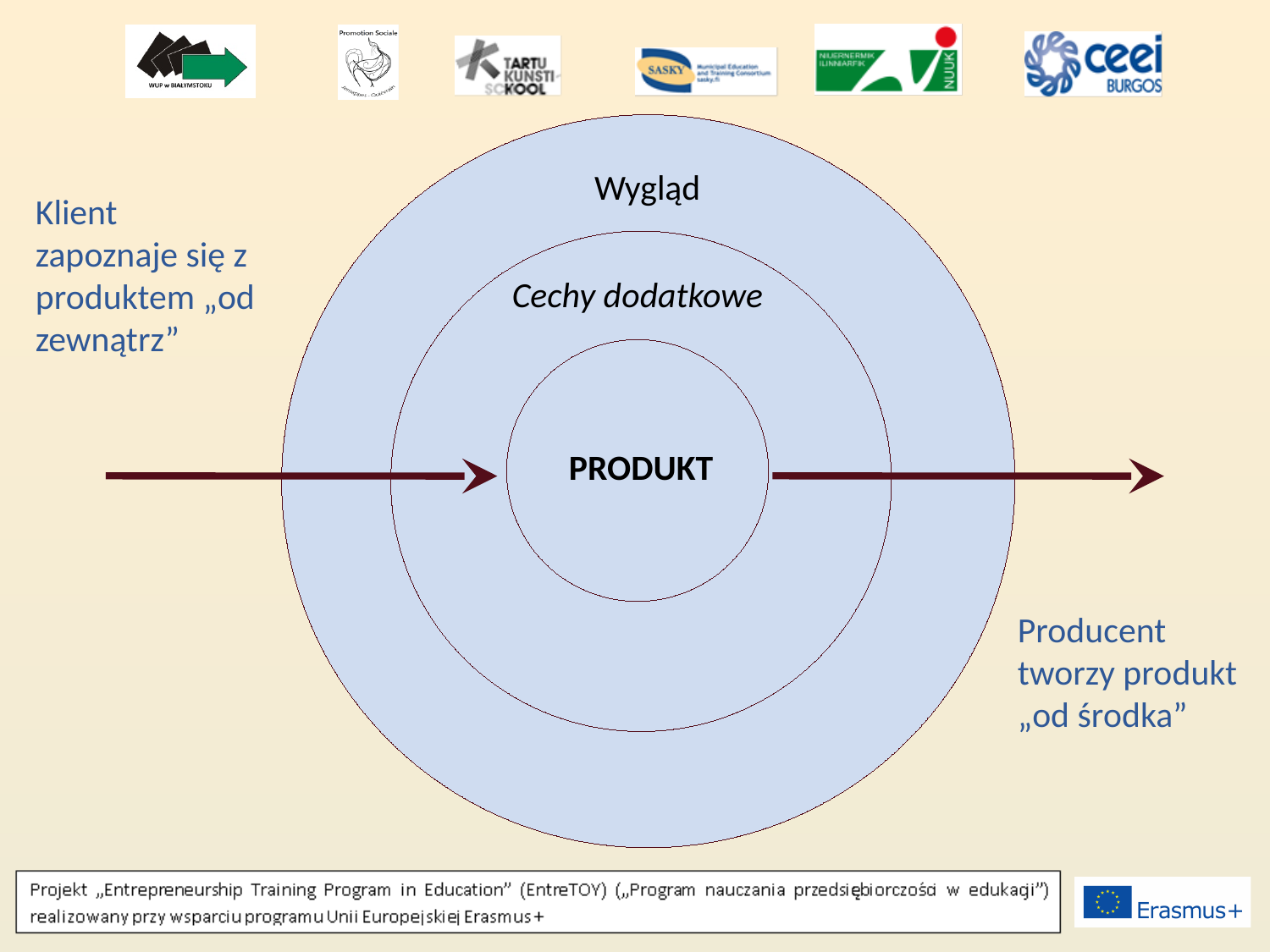

Wygląd
Klient zapoznaje się z produktem „od zewnątrz”

Cechy dodatkowe

PRODUKT
Producent tworzy produkt „od środka”